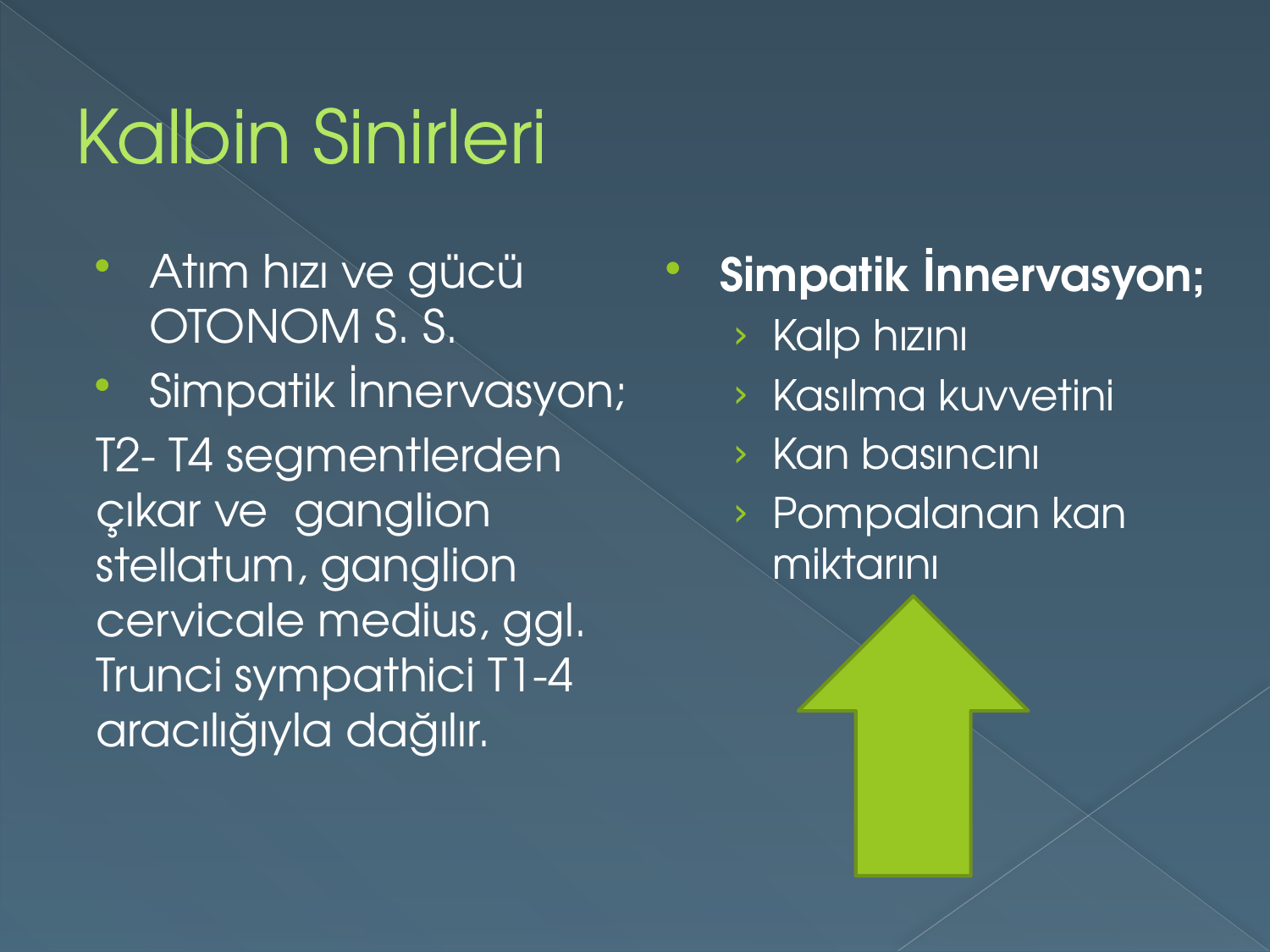

# Kalbin Sinirleri
Atım hızı ve gücü OTONOM S. S.
Simpatik İnnervasyon;
T2- T4 segmentlerden çıkar ve  ganglion stellatum, ganglion cervicale medius, ggl. Trunci sympathici T1-4 aracılığıyla dağılır.
Simpatik İnnervasyon;
Kalp hızını
Kasılma kuvvetini
Kan basıncını
Pompalanan kan miktarını